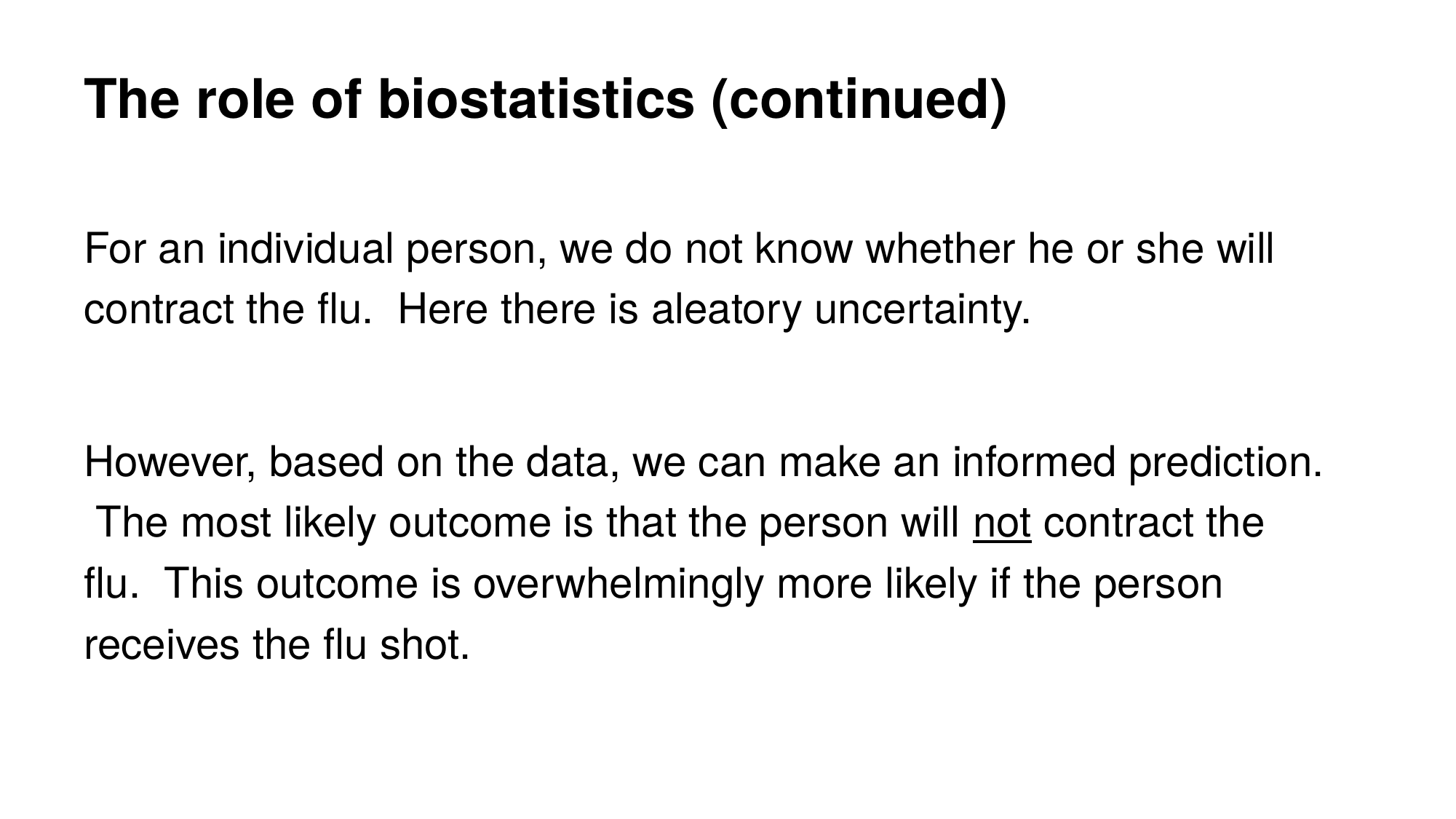

# The role of biostatistics (continued)
For an individual person, we do not know whether he or she will contract the flu.  Here there is aleatory uncertainty.

However, based on the data, we can make an informed prediction.  The most likely outcome is that the person will not contract the flu.  This outcome is overwhelmingly more likely if the person receives the flu shot.